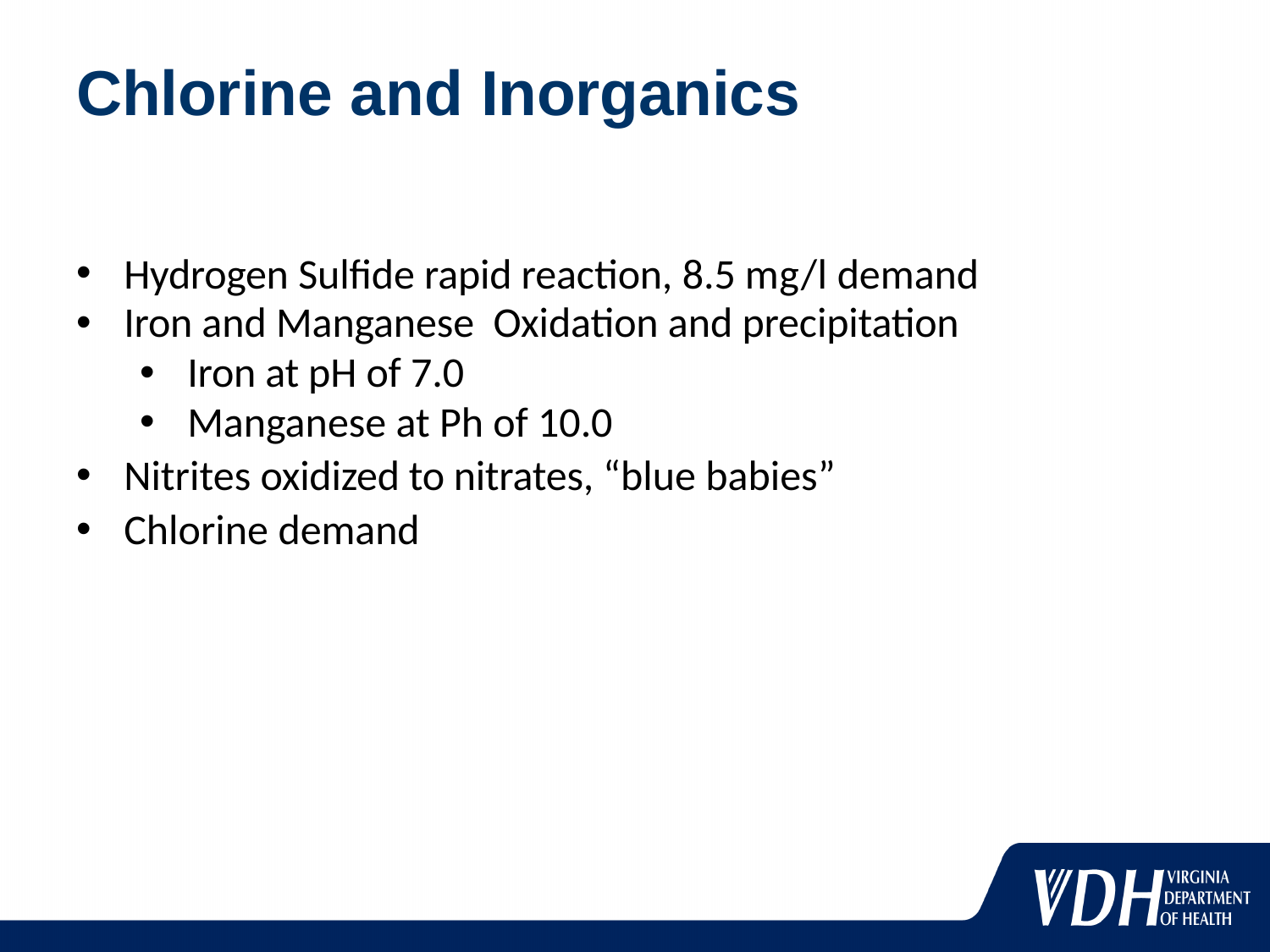

# Chlorine and Inorganics
Hydrogen Sulfide rapid reaction, 8.5 mg/l demand
Iron and Manganese  Oxidation and precipitation
Iron at pH of 7.0
Manganese at Ph of 10.0
Nitrites oxidized to nitrates, “blue babies”
Chlorine demand